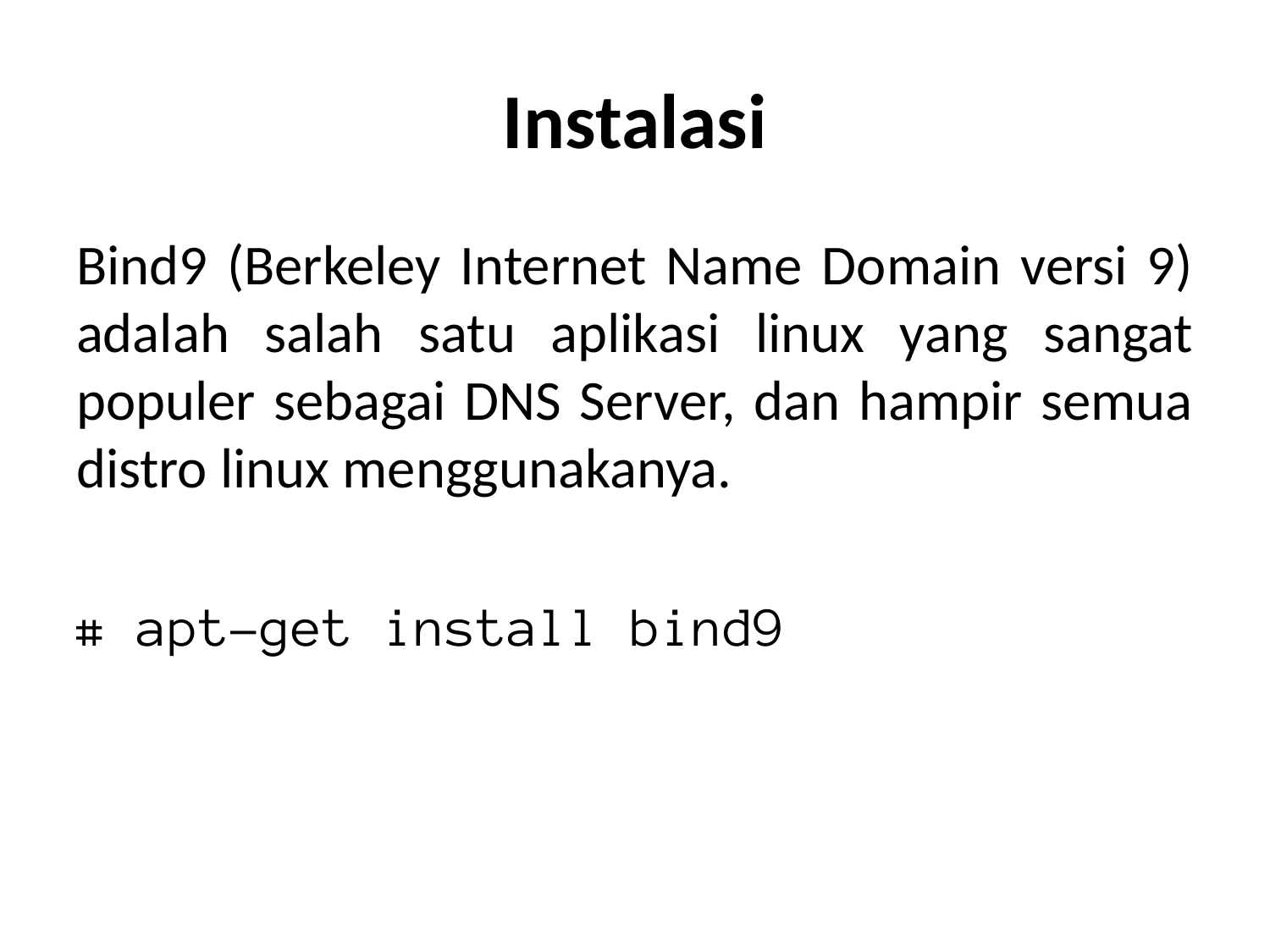

# Instalasi
Bind9 (Berkeley Internet Name Domain versi 9) adalah salah satu aplikasi linux yang sangat populer sebagai DNS Server, dan hampir semua distro linux menggunakanya.

# apt-get install bind9